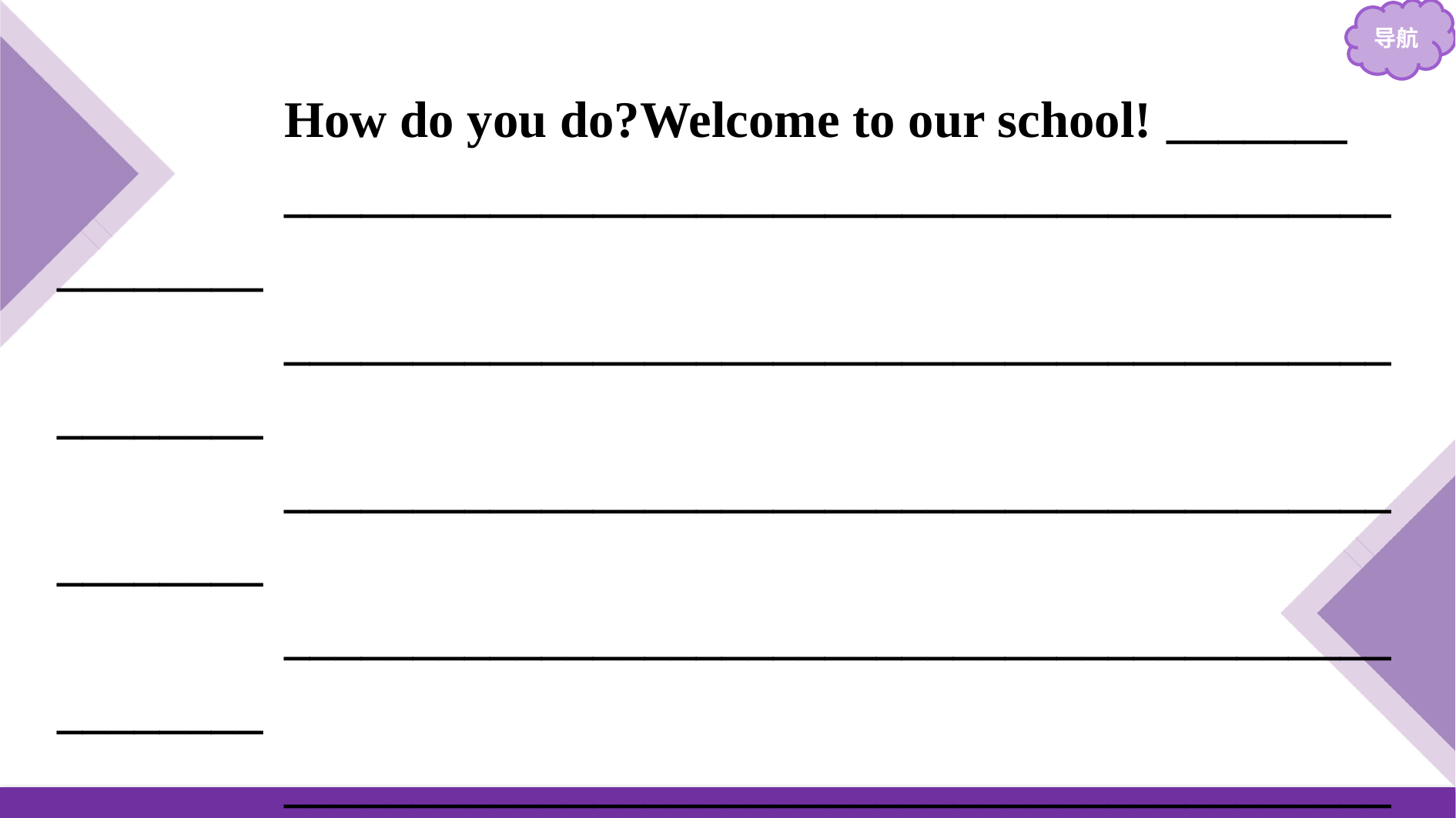

How do you do?Welcome to our school! _______
___________________________________________________
___________________________________________________
___________________________________________________
___________________________________________________
___________________________________________________
___________________________________________________
That's all.Thank you.